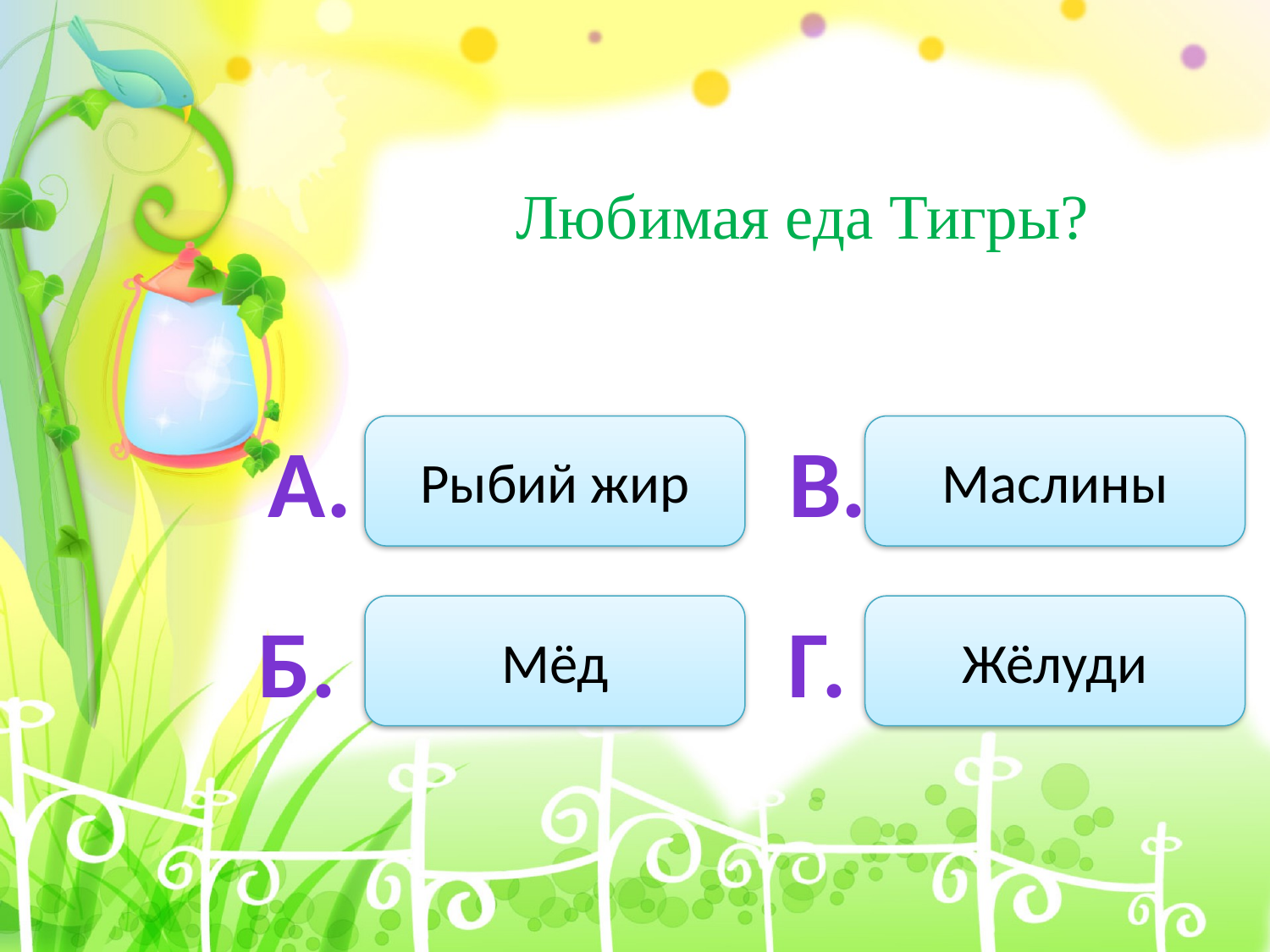

Любимая еда Тигры?
А.
Рыбий жир
В.
Маслины
Б.
Мёд
Г.
Жёлуди